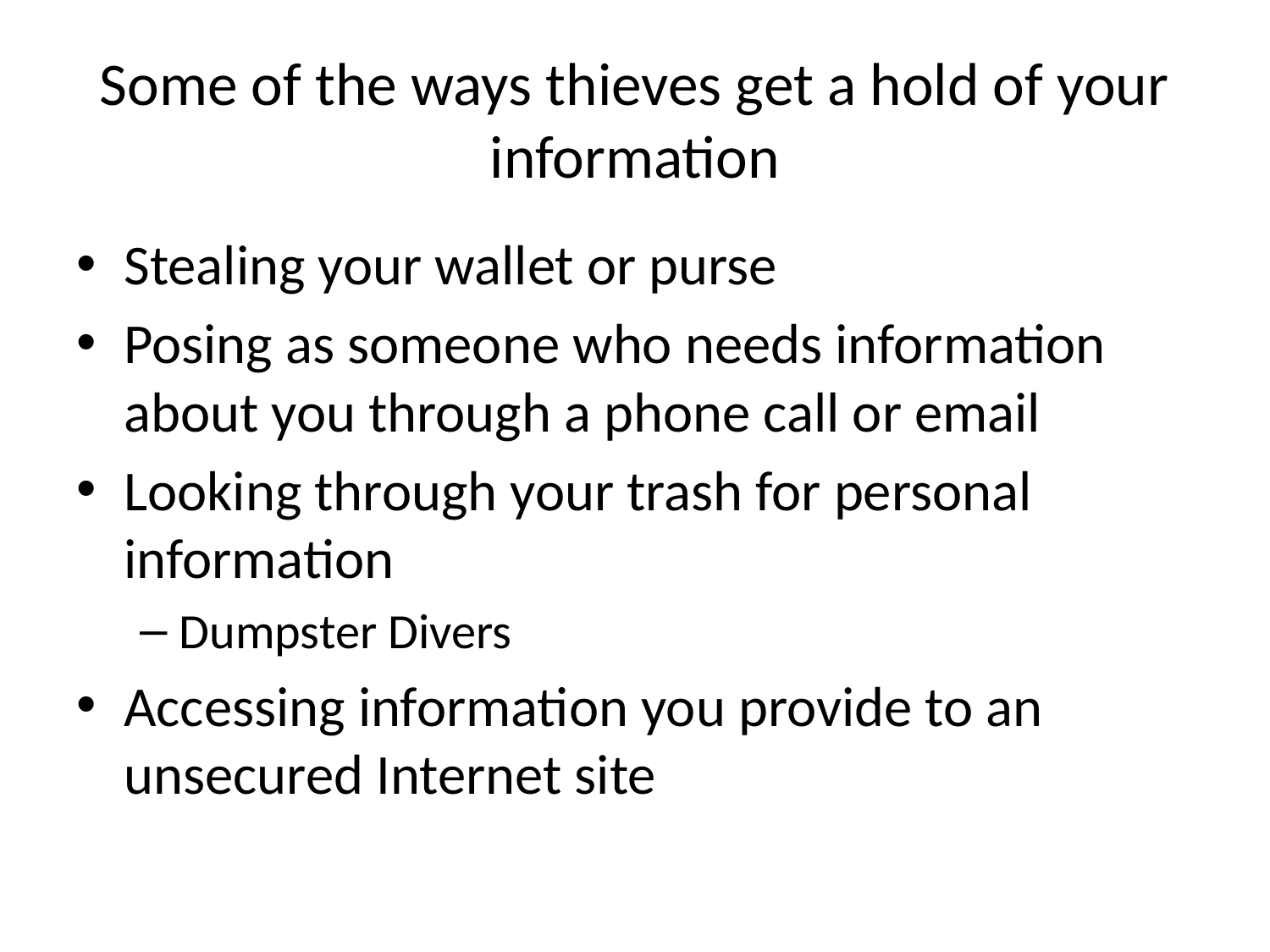

# Some of the ways thieves get a hold of your information
Stealing your wallet or purse
Posing as someone who needs information about you through a phone call or email
Looking through your trash for personal information
Dumpster Divers
Accessing information you provide to an unsecured Internet site